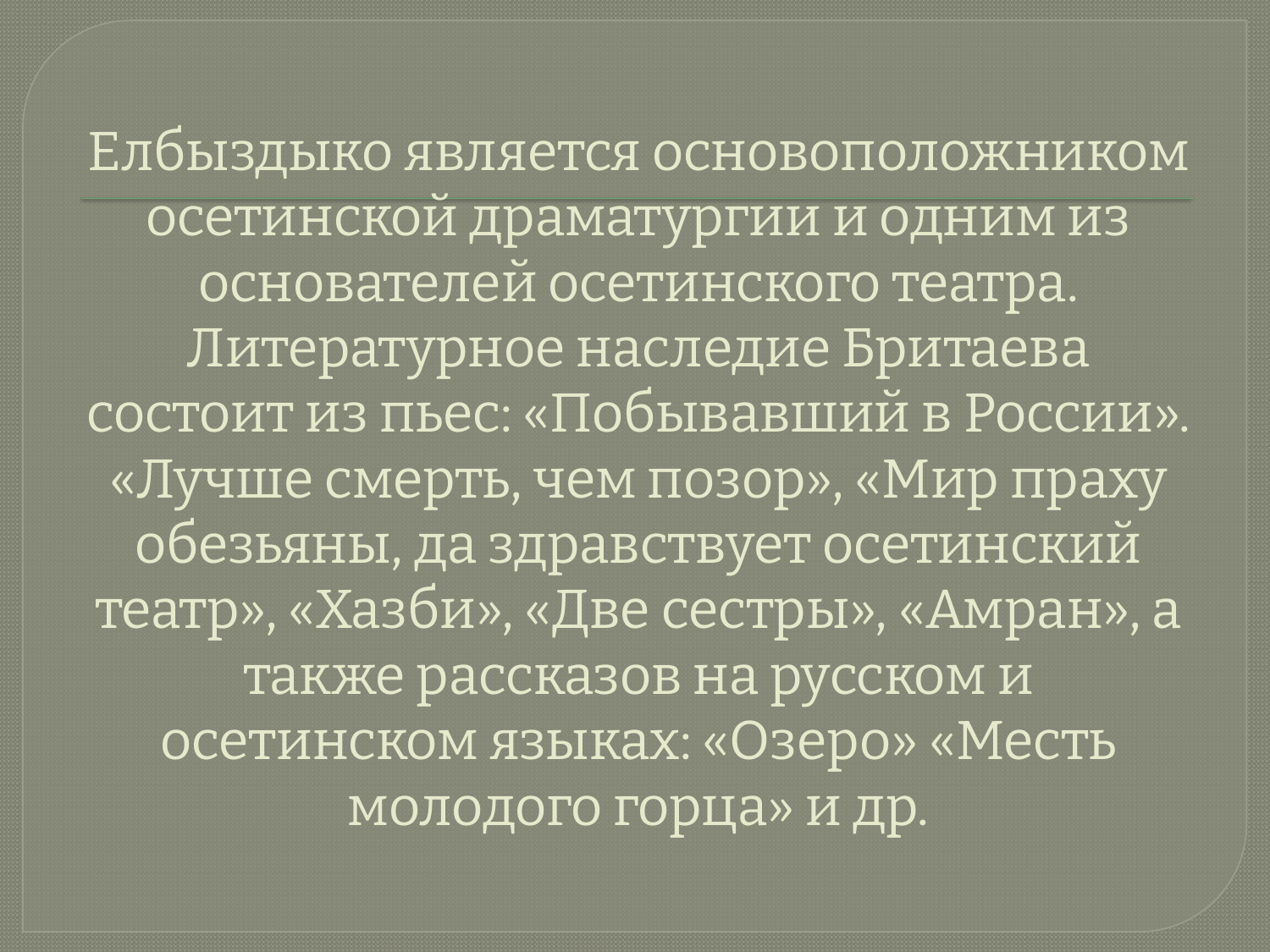

# Елбыздыко является основоположником осетинской драматургии и одним из основателей осетинского театра. Литературное наследие Бритаева состоит из пьес: «Побывавший в России». «Лучше смерть, чем позор», «Мир праху обезьяны, да здравствует осетинский театр», «Хазби», «Две сестры», «Амран», а также рассказов на русском и осетинском языках: «Озеро» «Месть молодого горца» и др.